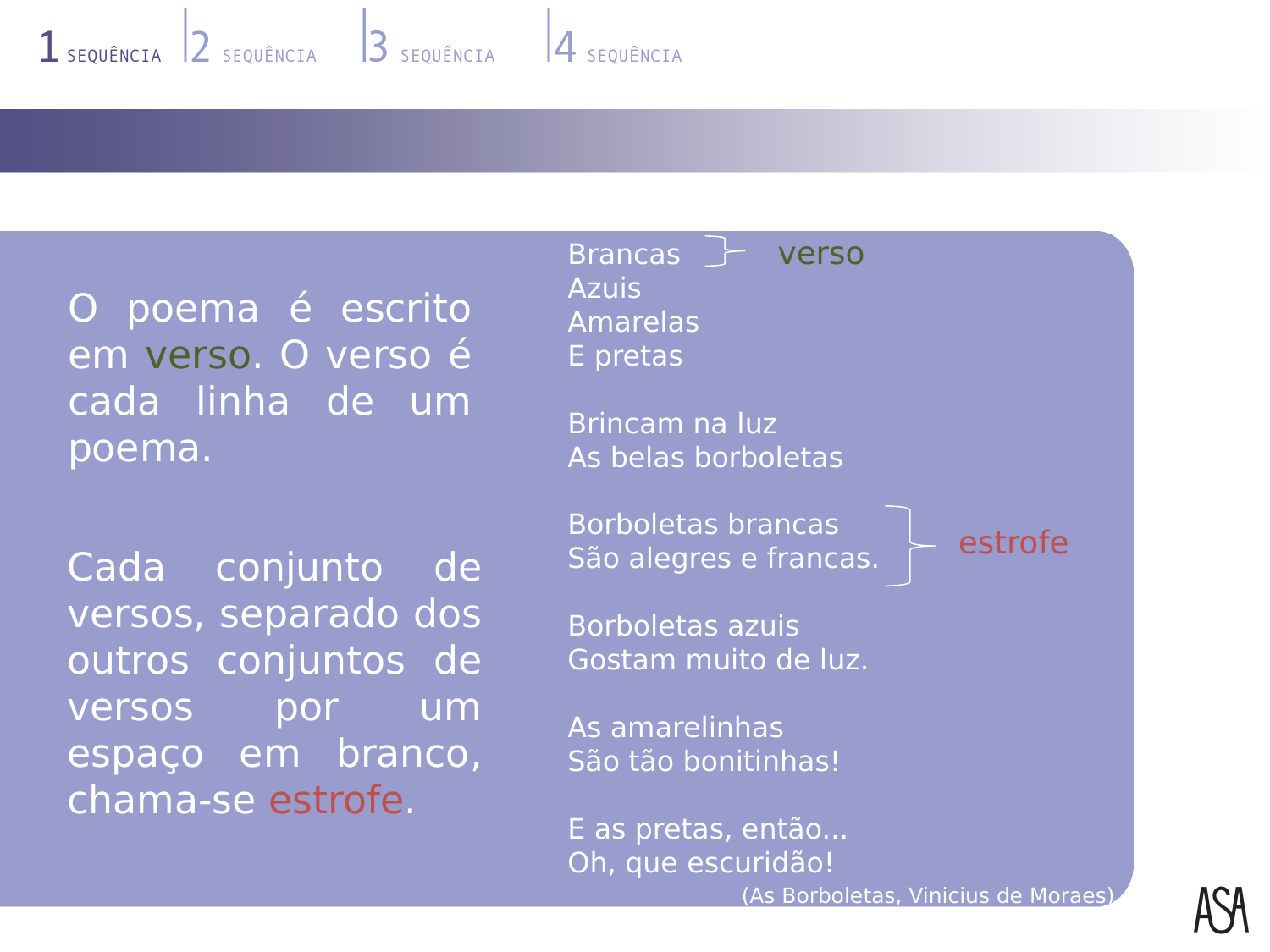

Brancas
Azuis
Amarelas
E pretas

Brincam na luz
As belas borboletas

Borboletas brancas
São alegres e francas.

Borboletas azuis
Gostam muito de luz.

As amarelinhas
São tão bonitinhas!

E as pretas, então...
Oh, que escuridão!
verso

O poema é escrito em verso. O verso é cada linha de um poema.

estrofe
Cada conjunto de versos, separado dos outros conjuntos de versos por um espaço em branco, chama-se estrofe.
(As Borboletas, Vinicius de Moraes)